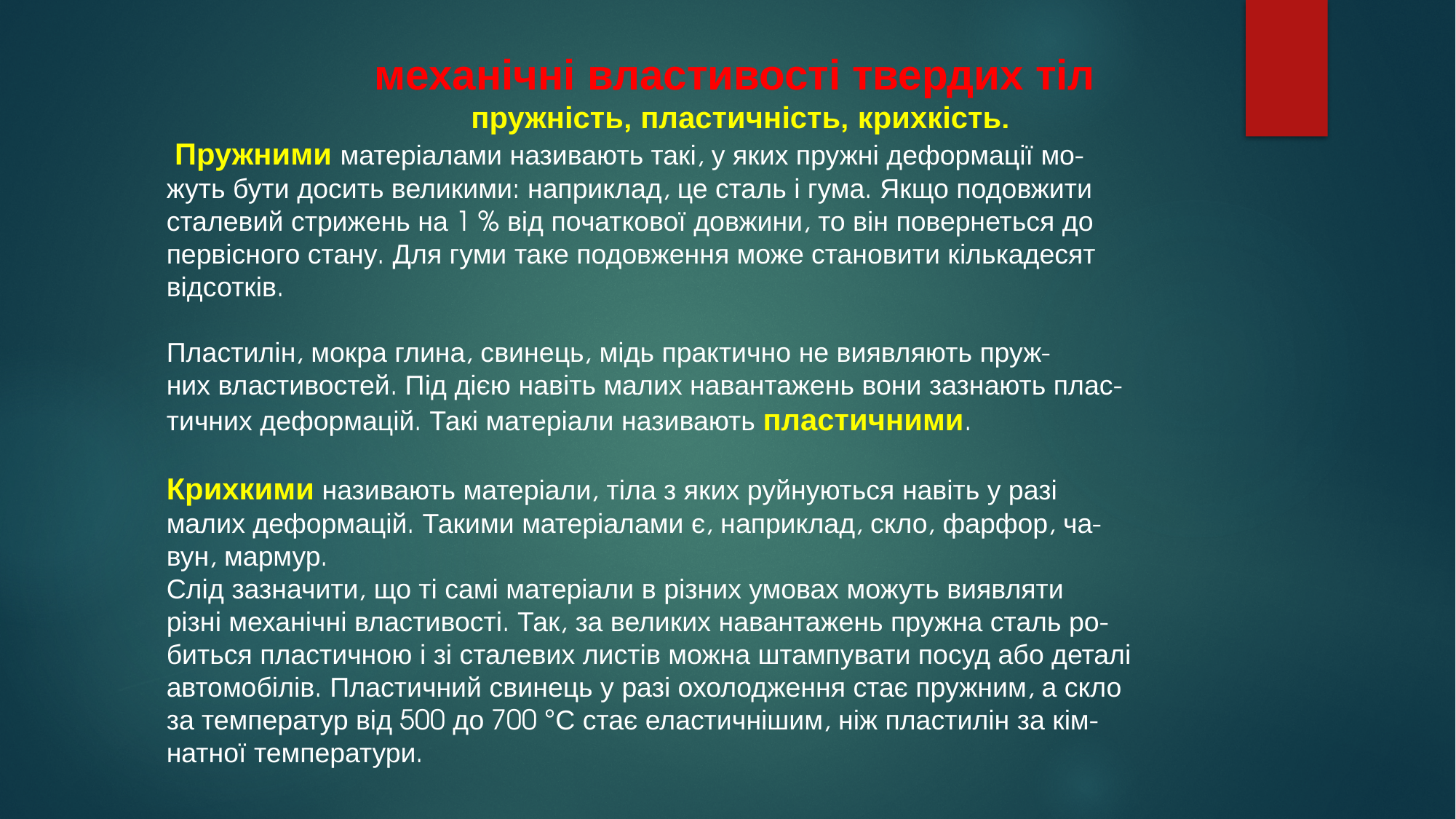

механічні властивості твердих тіл
пружність, пластичність, крихкість.
 Пружними матеріалами називають такі, у яких пружні деформації мо-
жуть бути досить великими: наприклад, це сталь і гума. Якщо подовжити
сталевий стрижень на 1 % від початкової довжини, то він повернеться до
первісного стану. Для гуми таке подовження може становити кількадесят
відсотків.

Пластилін, мокра глина, свинець, мідь практично не виявляють пруж-
них властивостей. Під дією навіть малих навантажень вони зазнають плас-
тичних деформацій. Такі матеріали називають пластичними.

Крихкими називають матеріали, тіла з яких руйнуються навіть у разі
малих деформацій. Такими матеріалами є, наприклад, скло, фарфор, ча-
вун, мармур.
Слід зазначити, що ті самі матеріали в різних умовах можуть виявляти
різні механічні властивості. Так, за великих навантажень пружна сталь ро-
биться пластичною і зі сталевих листів можна штампувати посуд або деталі
автомобілів. Пластичний свинець у разі охолодження стає пружним, а скло
за температур від 500 до 700 °С стає еластичнішим, ніж пластилін за кім-
натної температури.